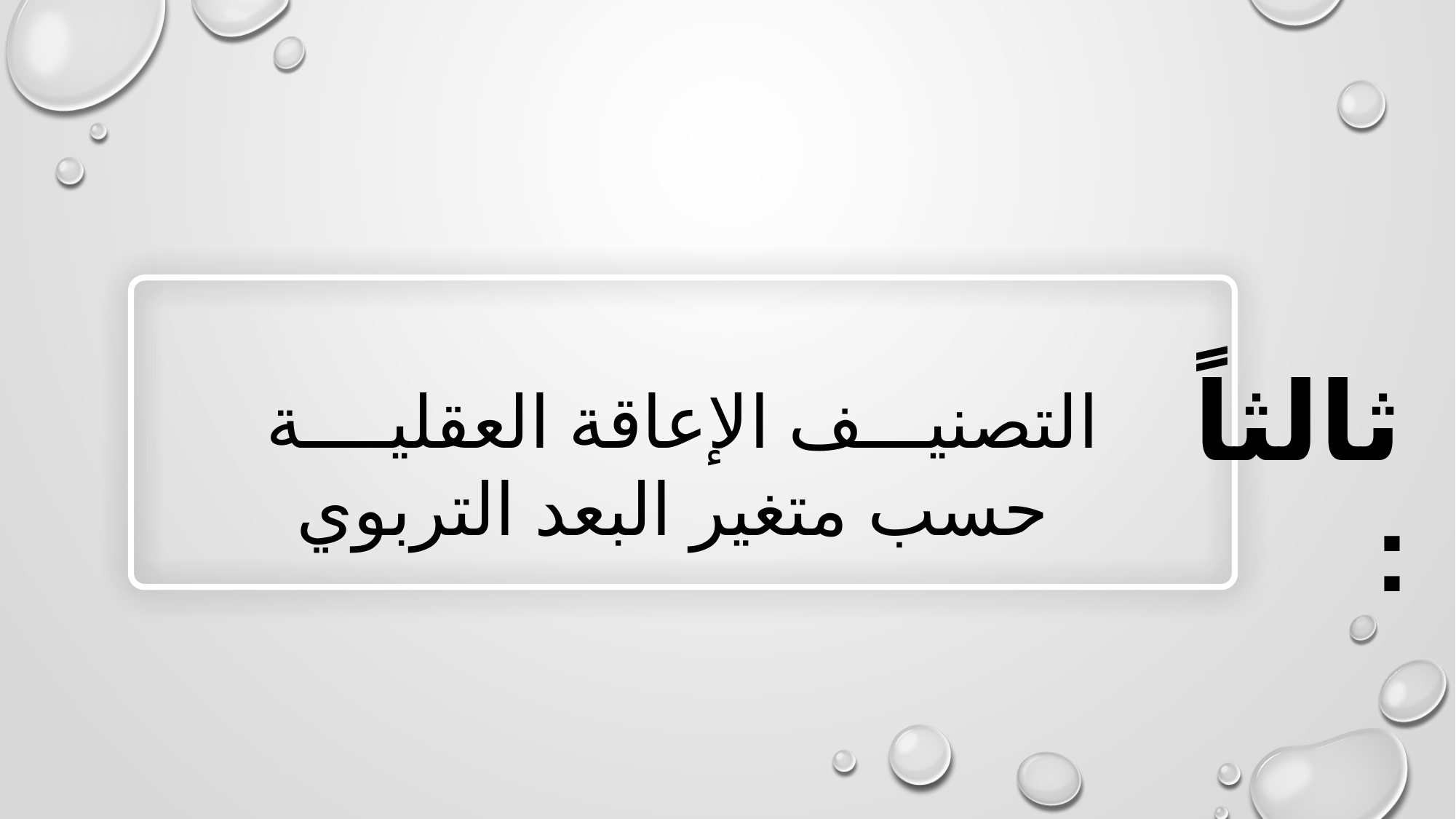

ثالثاً:
التصنيـــف الإعاقة العقليــــة حسب متغير البعد التربوي